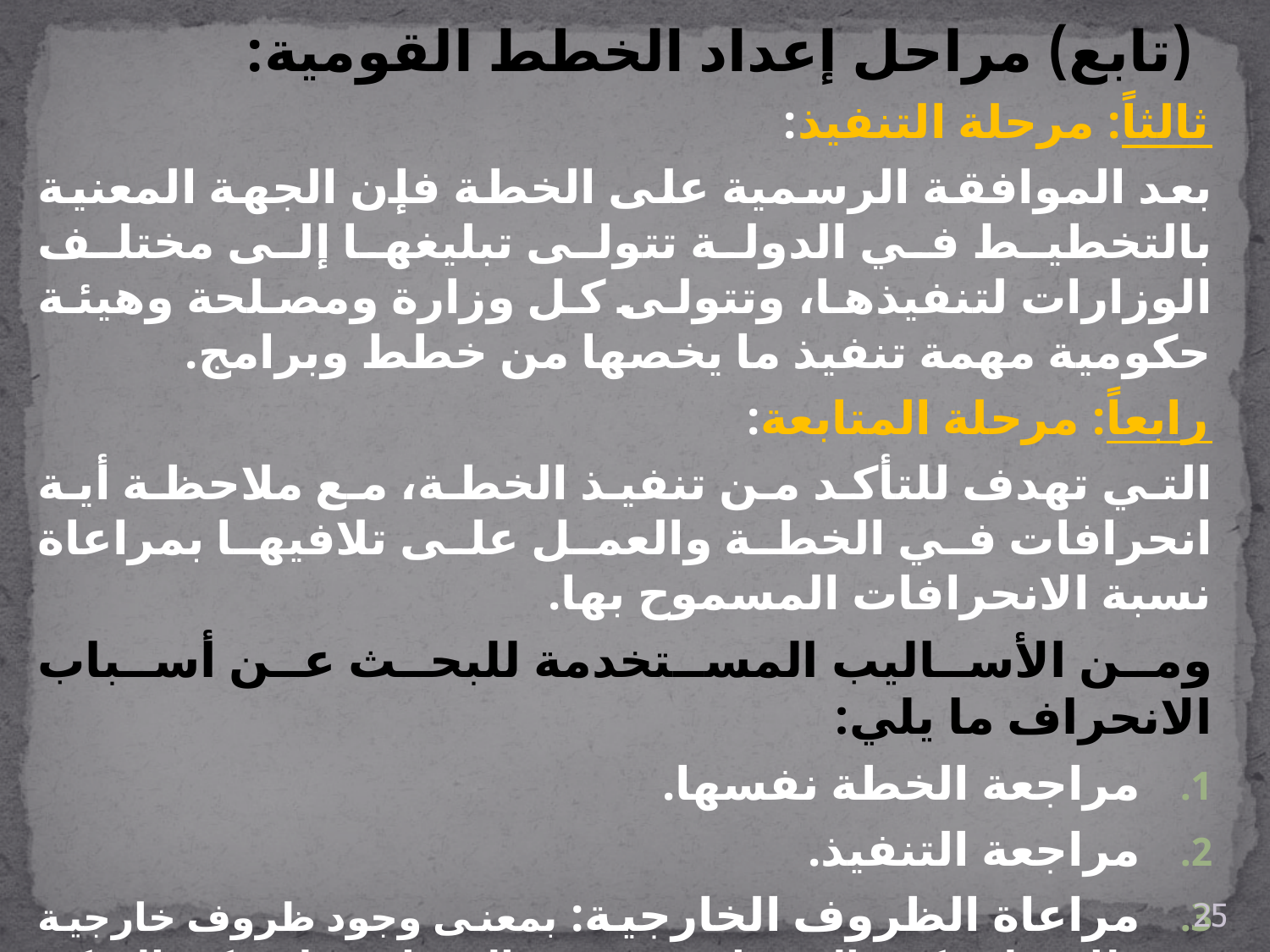

# (تابع) مراحل إعداد الخطط القومية:
ثالثاً: مرحلة التنفيذ:
بعد الموافقة الرسمية على الخطة فإن الجهة المعنية بالتخطيط في الدولة تتولى تبليغها إلى مختلف الوزارات لتنفيذها، وتتولى كل وزارة ومصلحة وهيئة حكومية مهمة تنفيذ ما يخصها من خطط وبرامج.
رابعاً: مرحلة المتابعة:
التي تهدف للتأكد من تنفيذ الخطة، مع ملاحظة أية انحرافات في الخطة والعمل على تلافيها بمراعاة نسبة الانحرافات المسموح بها.
ومن الأساليب المستخدمة للبحث عن أسباب الانحراف ما يلي:
مراجعة الخطة نفسها.
مراجعة التنفيذ.
مراعاة الظروف الخارجية: بمعنى وجود ظروف خارجية طارئة لم تكن بالحسبان عند وضع التنبؤات، ولا يمكن التحكم بها أو السيطرة عليها، مثل الظروف المناخية المفاجئة. فلا بد من وجود خطط بديلة. وتتولى عملية المتابعة عدة أجهزة حسب مستوى الخطة.
25